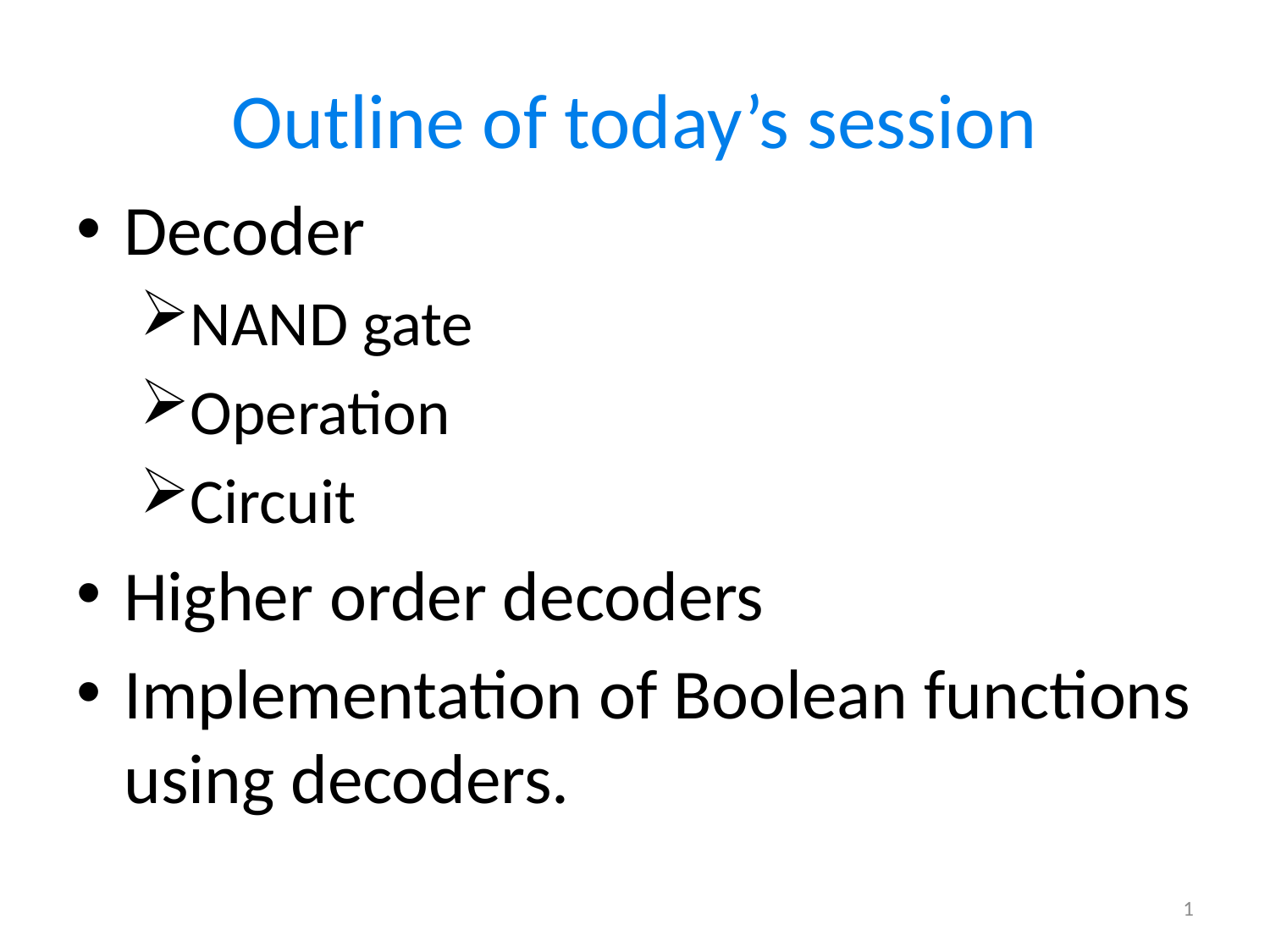

# Outline of today’s session
Decoder
NAND gate
Operation
Circuit
Higher order decoders
Implementation of Boolean functions using decoders.

1